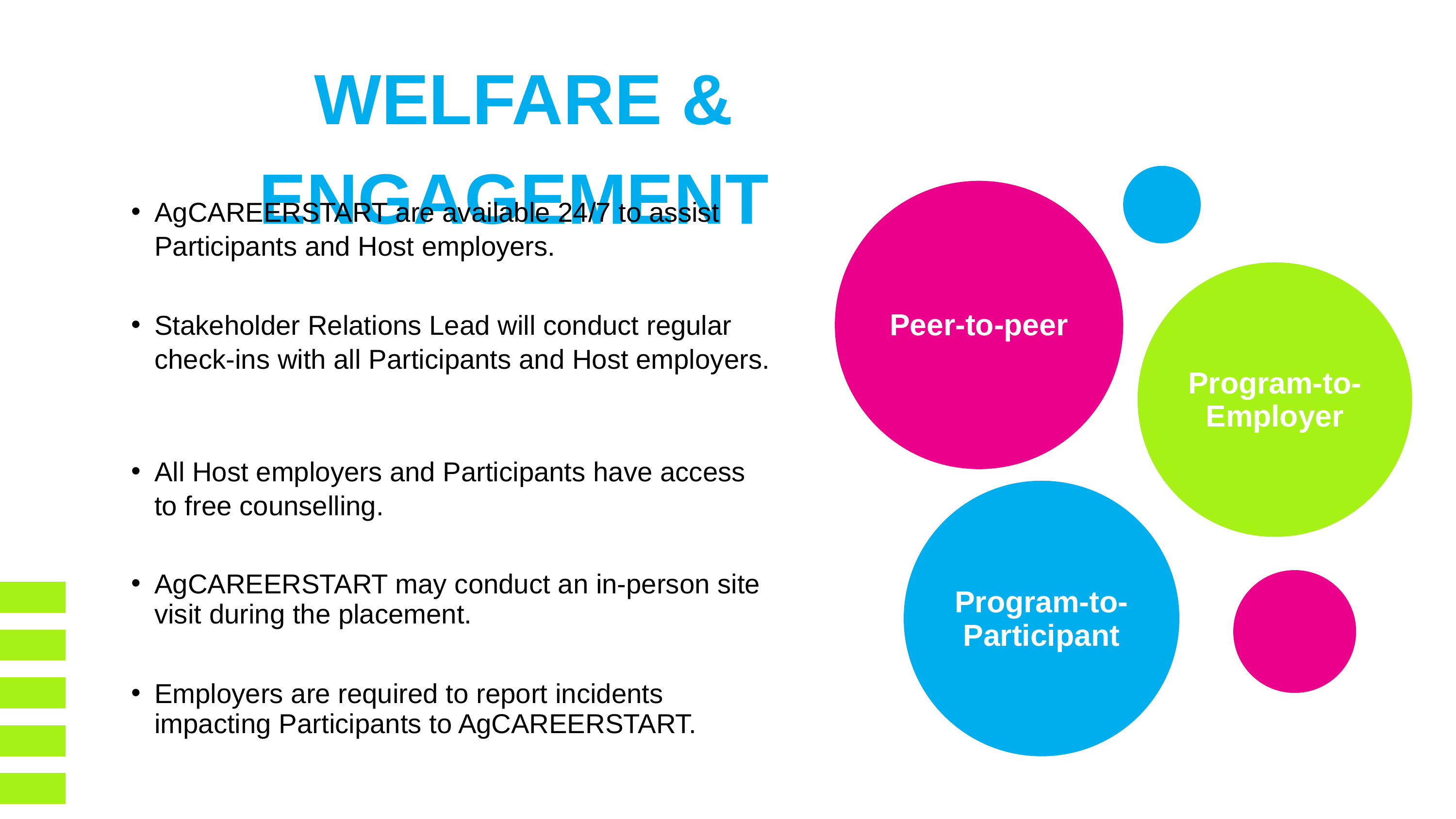

WELFARE & ENGAGEMENT

Peer-to-peer
AgCAREERSTART are available 24/7 to assist Participants and Host employers.

Program-to-Employer
Stakeholder Relations Lead will conduct regular check-ins with all Participants and Host employers.
All Host employers and Participants have access to free counselling.

Program-to-Participant
AgCAREERSTART may conduct an in-person site visit during the placement.

Employers are required to report incidents impacting Participants to AgCAREERSTART.